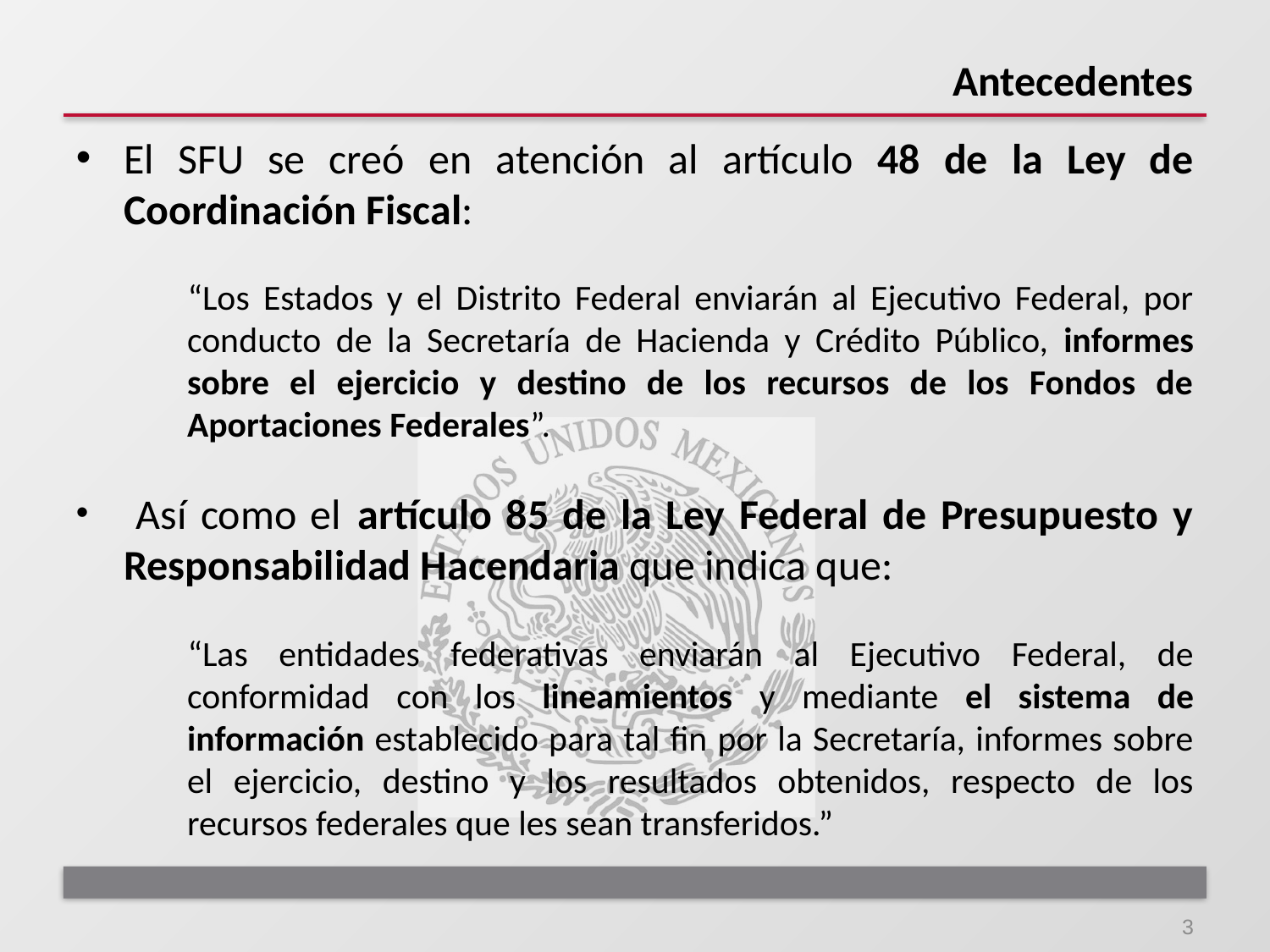

# Antecedentes

El SFU se creó en atención al artículo 48 de la Ley de Coordinación Fiscal:

“Los Estados y el Distrito Federal enviarán al Ejecutivo Federal, por conducto de la Secretaría de Hacienda y Crédito Público, informes sobre el ejercicio y destino de los recursos de los Fondos de Aportaciones Federales”.

 Así como el artículo 85 de la Ley Federal de Presupuesto y Responsabilidad Hacendaria que indica que:

“Las entidades federativas enviarán al Ejecutivo Federal, de conformidad con los lineamientos y mediante el sistema de información establecido para tal fin por la Secretaría, informes sobre el ejercicio, destino y los resultados obtenidos, respecto de los recursos federales que les sean transferidos.”

3